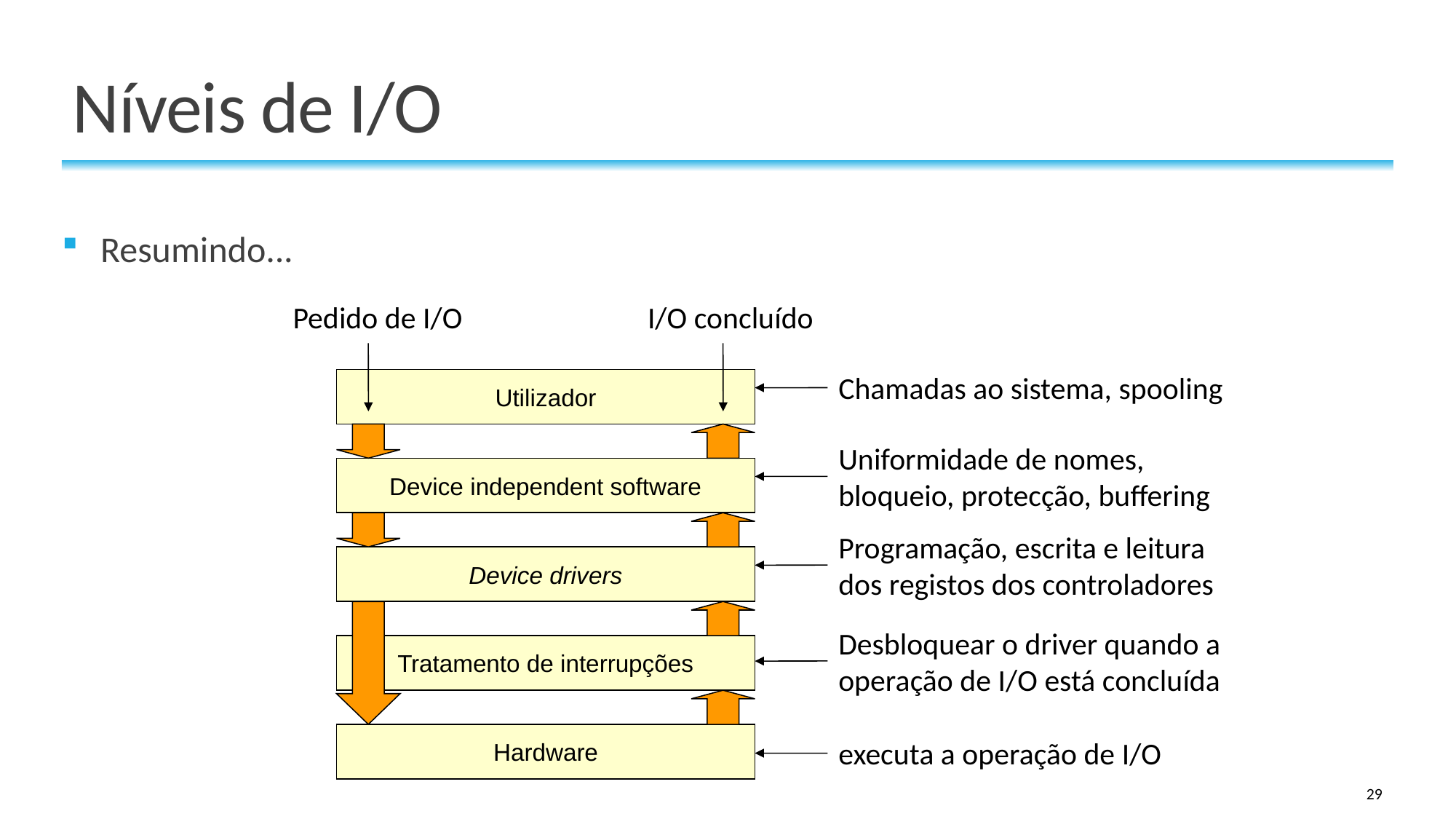

# Níveis de I/O
Resumindo...
Pedido de I/O
I/O concluído

Chamadas ao sistema, spooling
Utilizador

Device independent software

Device drivers

Tratamento de interrupções

Hardware

Uniformidade de nomes, bloqueio, protecção, buffering

Programação, escrita e leitura dos registos dos controladores

Desbloquear o driver quando a operação de I/O está concluída

executa a operação de I/O

29